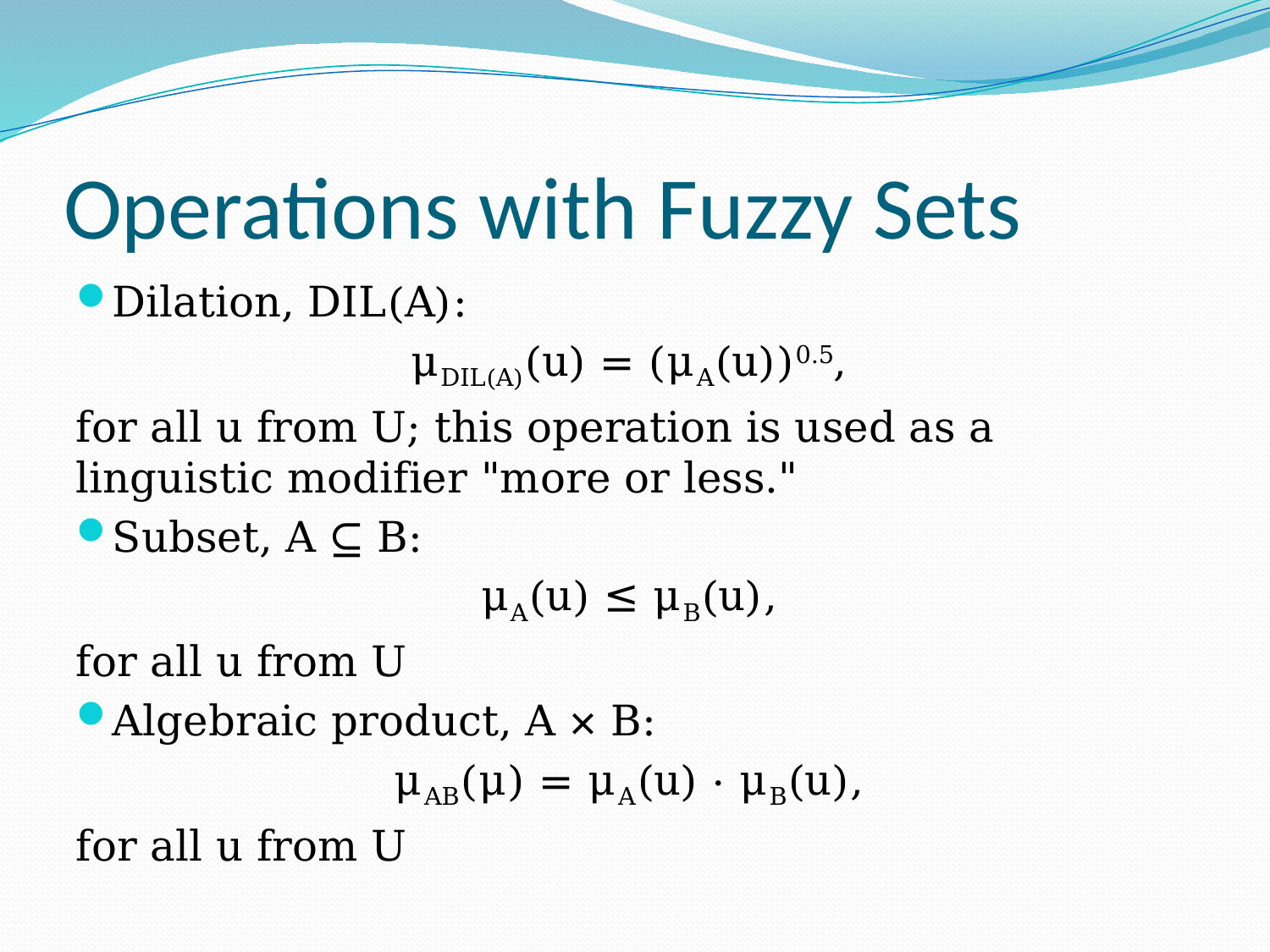

# Operations with Fuzzy Sets
Dilation, DIL(A):
μDIL(A)(u) = (μA(u))0.5,
for all u from U; this operation is used as a linguistic modifier "more or less."
Subset, A ⊆ B:
μA(u) ≤ μB(u),
for all u from U
Algebraic product, A × B:
μAB(μ) = μA(u) · μB(u),
for all u from U